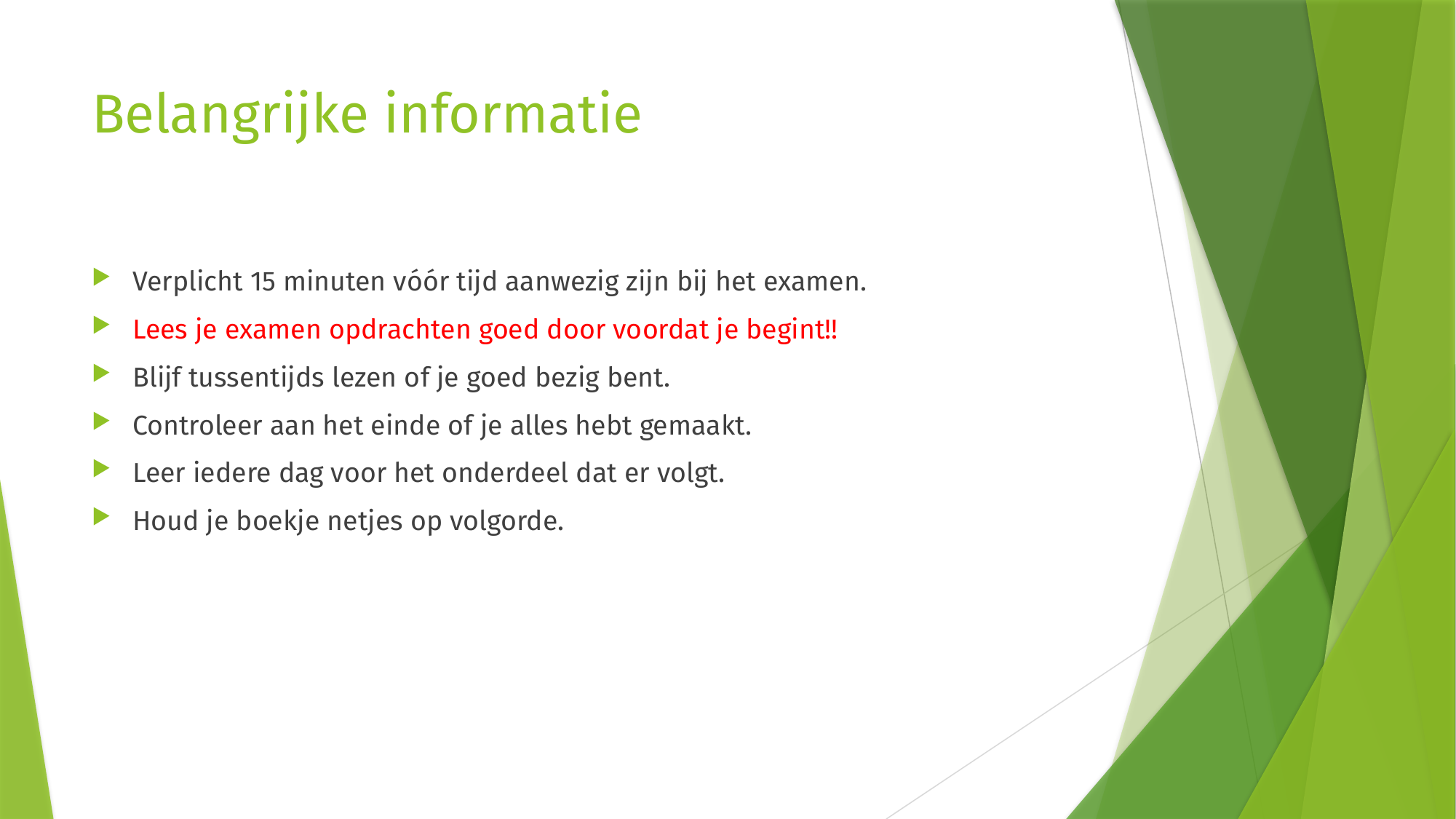

# Belangrijke informatie
Verplicht 15 minuten vóór tijd aanwezig zijn bij het examen.
Lees je examen opdrachten goed door voordat je begint!!
Blijf tussentijds lezen of je goed bezig bent.
Controleer aan het einde of je alles hebt gemaakt.
Leer iedere dag voor het onderdeel dat er volgt.
Houd je boekje netjes op volgorde.